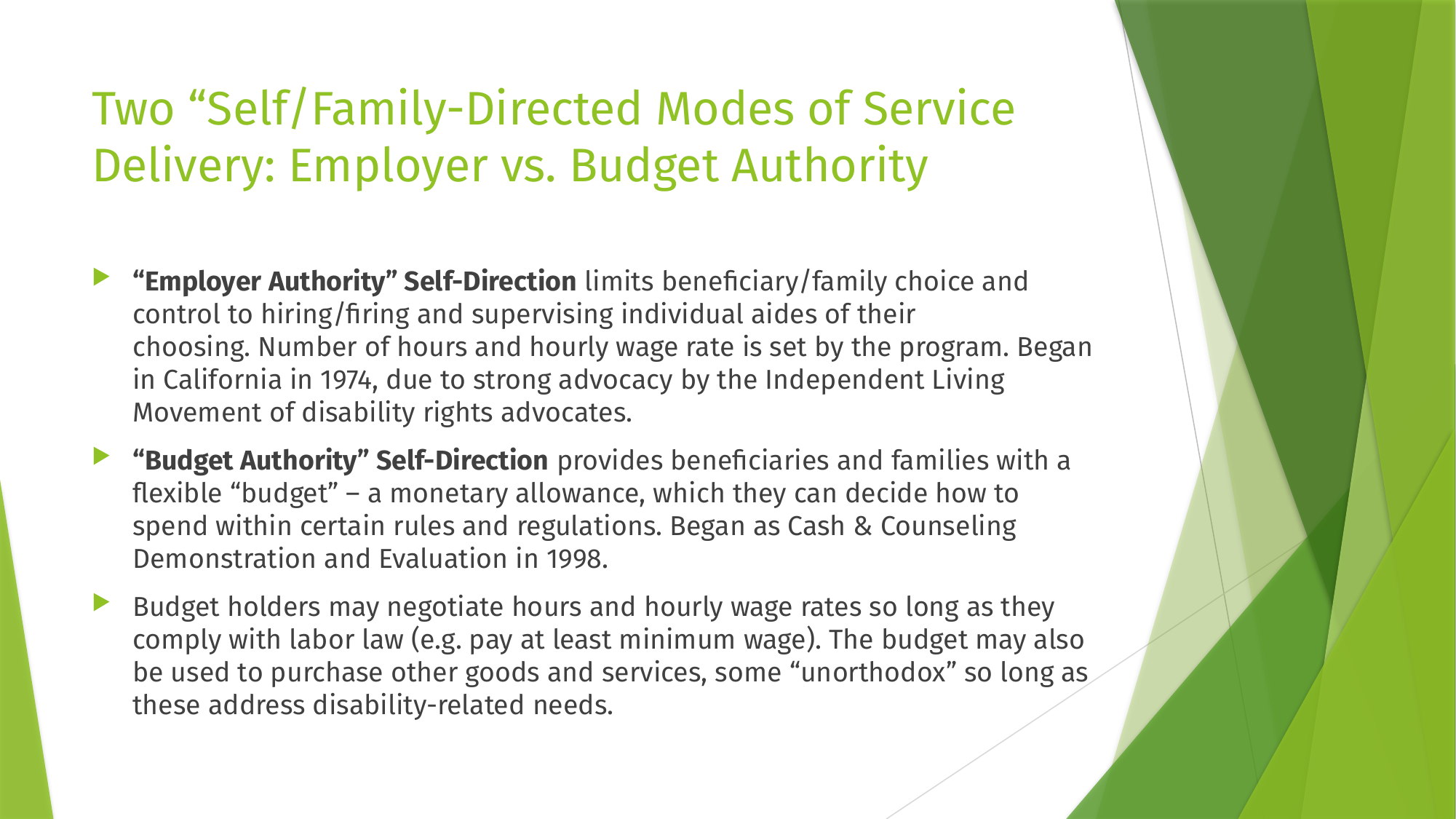

# Two “Self/Family-Directed Modes of Service Delivery: Employer vs. Budget Authority
“Employer Authority” Self-Direction limits beneficiary/family choice and control to hiring/firing and supervising individual aides of their choosing. Number of hours and hourly wage rate is set by the program. Began in California in 1974, due to strong advocacy by the Independent Living Movement of disability rights advocates.
“Budget Authority” Self-Direction provides beneficiaries and families with a flexible “budget” – a monetary allowance, which they can decide how to spend within certain rules and regulations. Began as Cash & Counseling Demonstration and Evaluation in 1998.
Budget holders may negotiate hours and hourly wage rates so long as they comply with labor law (e.g. pay at least minimum wage). The budget may also be used to purchase other goods and services, some “unorthodox” so long as these address disability-related needs.